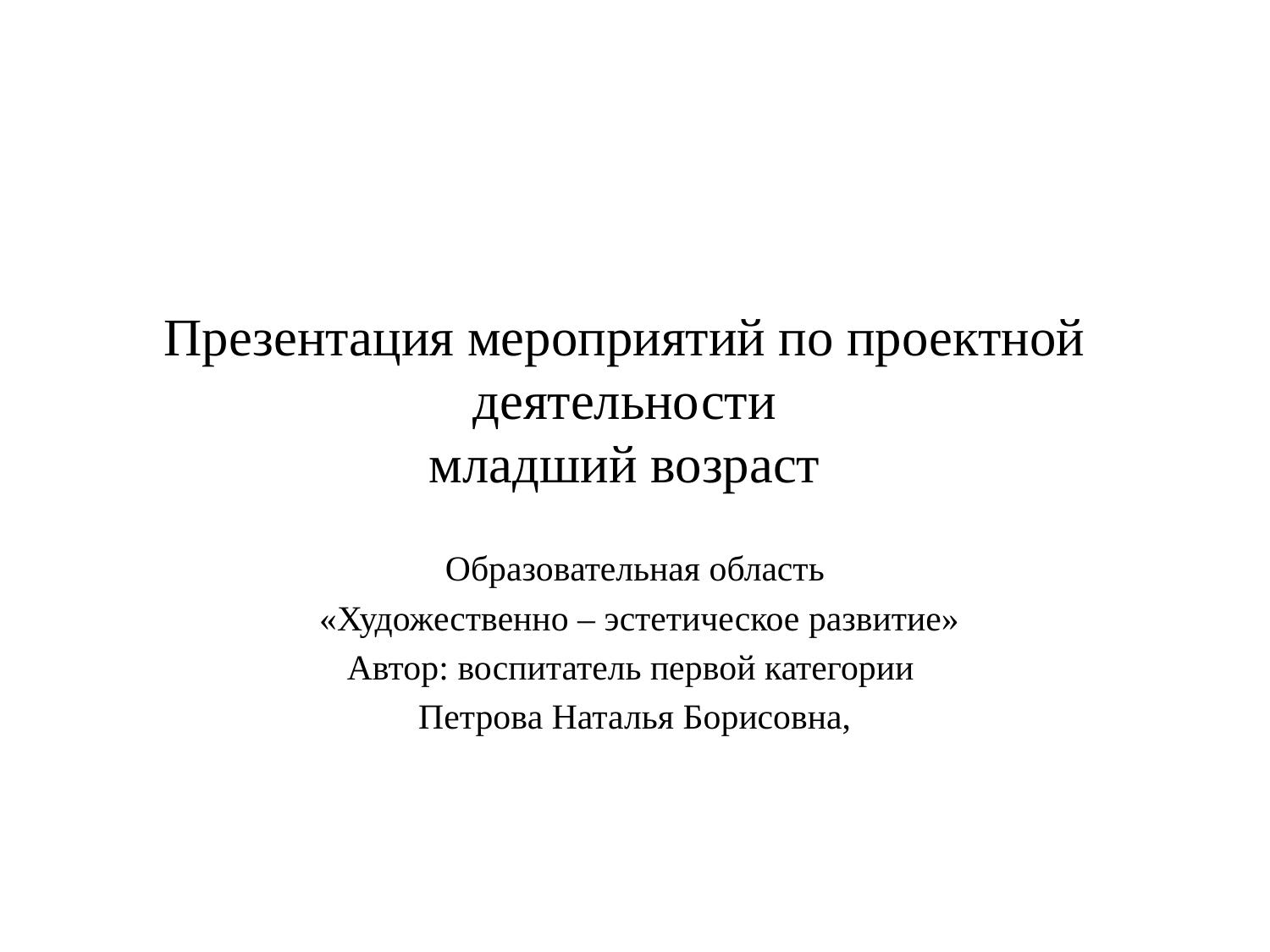

# Презентация мероприятий по проектной деятельности младший возраст
Образовательная область
 «Художественно – эстетическое развитие»
Автор: воспитатель первой категории
Петрова Наталья Борисовна,